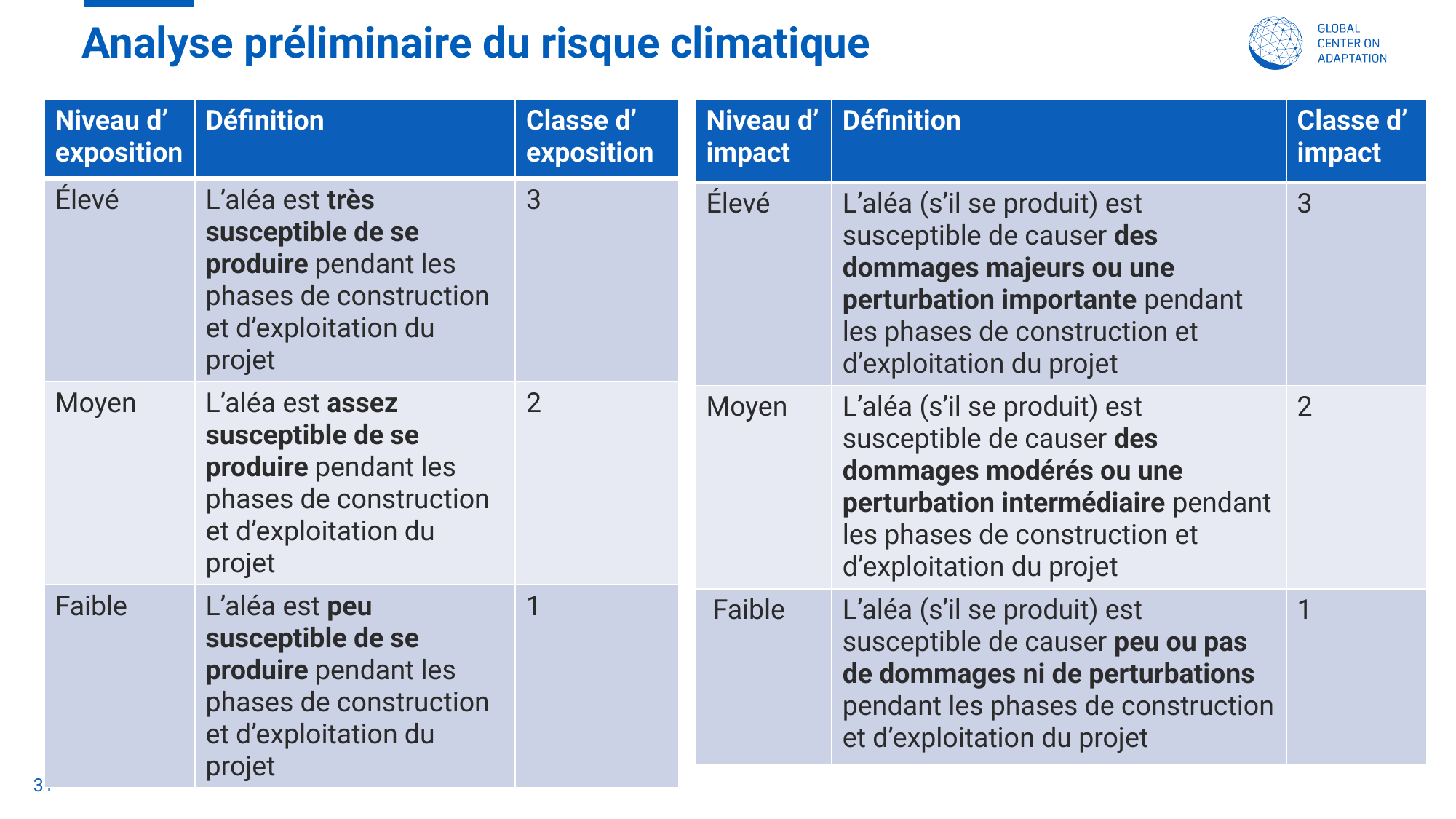

# Analyse préliminaire du risque climatique
| Niveau d’ impact | Définition | Classe d’ impact |
| --- | --- | --- |
| Élevé | L’aléa (s’il se produit) est susceptible de causer des dommages majeurs ou une perturbation importante pendant les phases de construction et d’exploitation du projet | 3 |
| Moyen | L’aléa (s’il se produit) est susceptible de causer des dommages modérés ou une perturbation intermédiaire pendant les phases de construction et d’exploitation du projet | 2 |
| Faible | L’aléa (s’il se produit) est susceptible de causer peu ou pas de dommages ni de perturbations pendant les phases de construction et d’exploitation du projet | 1 |
| Niveau d’ exposition | Définition | Classe d’ exposition |
| --- | --- | --- |
| Élevé | L’aléa est très susceptible de se produire pendant les phases de construction et d’exploitation du projet | 3 |
| Moyen | L’aléa est assez susceptible de se produire pendant les phases de construction et d’exploitation du projet | 2 |
| Faible | L’aléa est peu susceptible de se produire pendant les phases de construction et d’exploitation du projet | 1 |